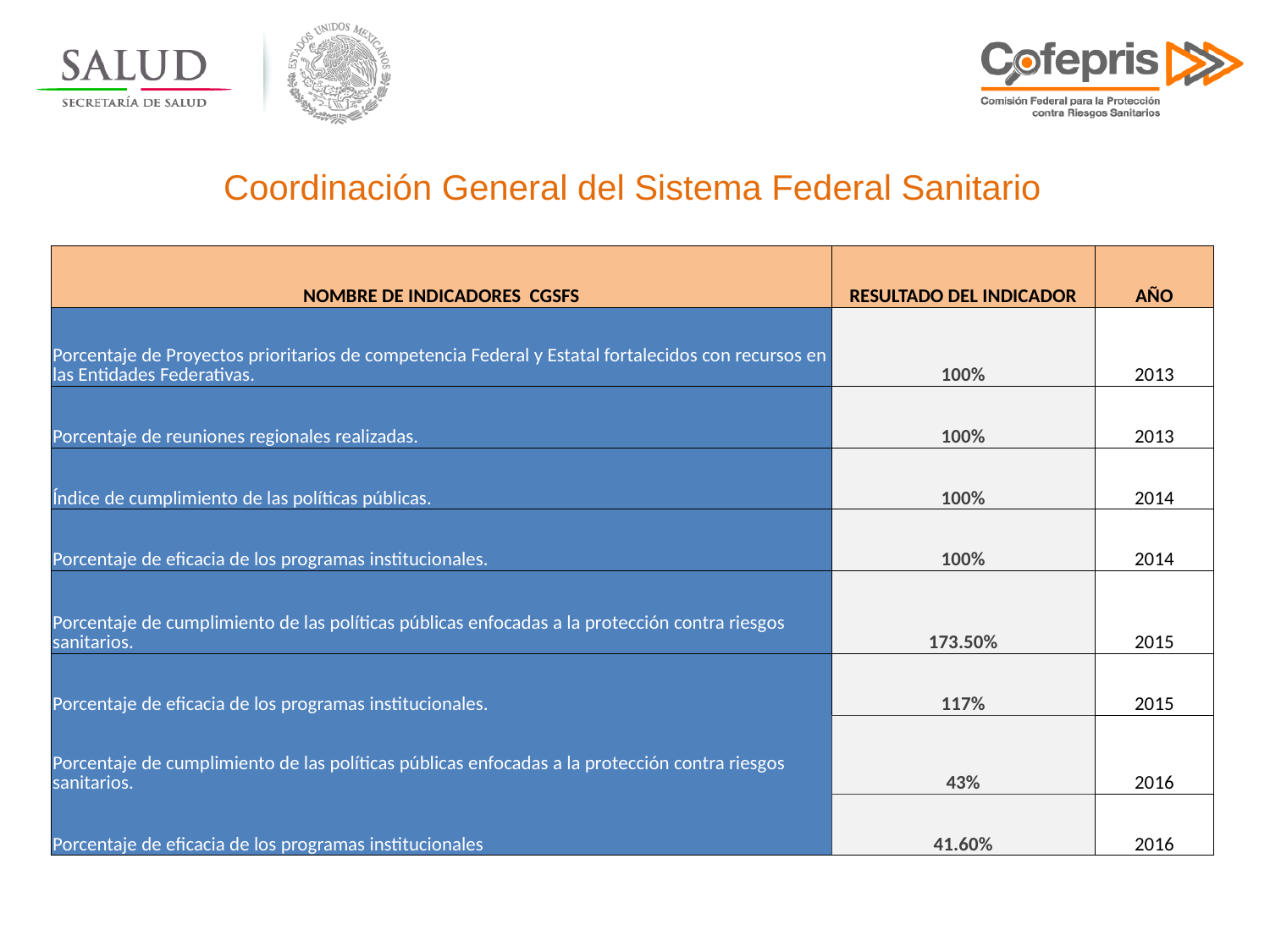

Coordinación General del Sistema Federal Sanitario
| NOMBRE DE INDICADORES CGSFS | RESULTADO DEL INDICADOR | AÑO |
| --- | --- | --- |
| Porcentaje de Proyectos prioritarios de competencia Federal y Estatal fortalecidos con recursos en las Entidades Federativas. | 100% | 2013 |
| Porcentaje de reuniones regionales realizadas. | 100% | 2013 |
| Índice de cumplimiento de las políticas públicas. | 100% | 2014 |
| Porcentaje de eficacia de los programas institucionales. | 100% | 2014 |
| Porcentaje de cumplimiento de las políticas públicas enfocadas a la protección contra riesgos sanitarios. | 173.50% | 2015 |
| Porcentaje de eficacia de los programas institucionales. | 117% | 2015 |
| Porcentaje de cumplimiento de las políticas públicas enfocadas a la protección contra riesgos sanitarios. | 43% | 2016 |
| Porcentaje de eficacia de los programas institucionales | 41.60% | 2016 |